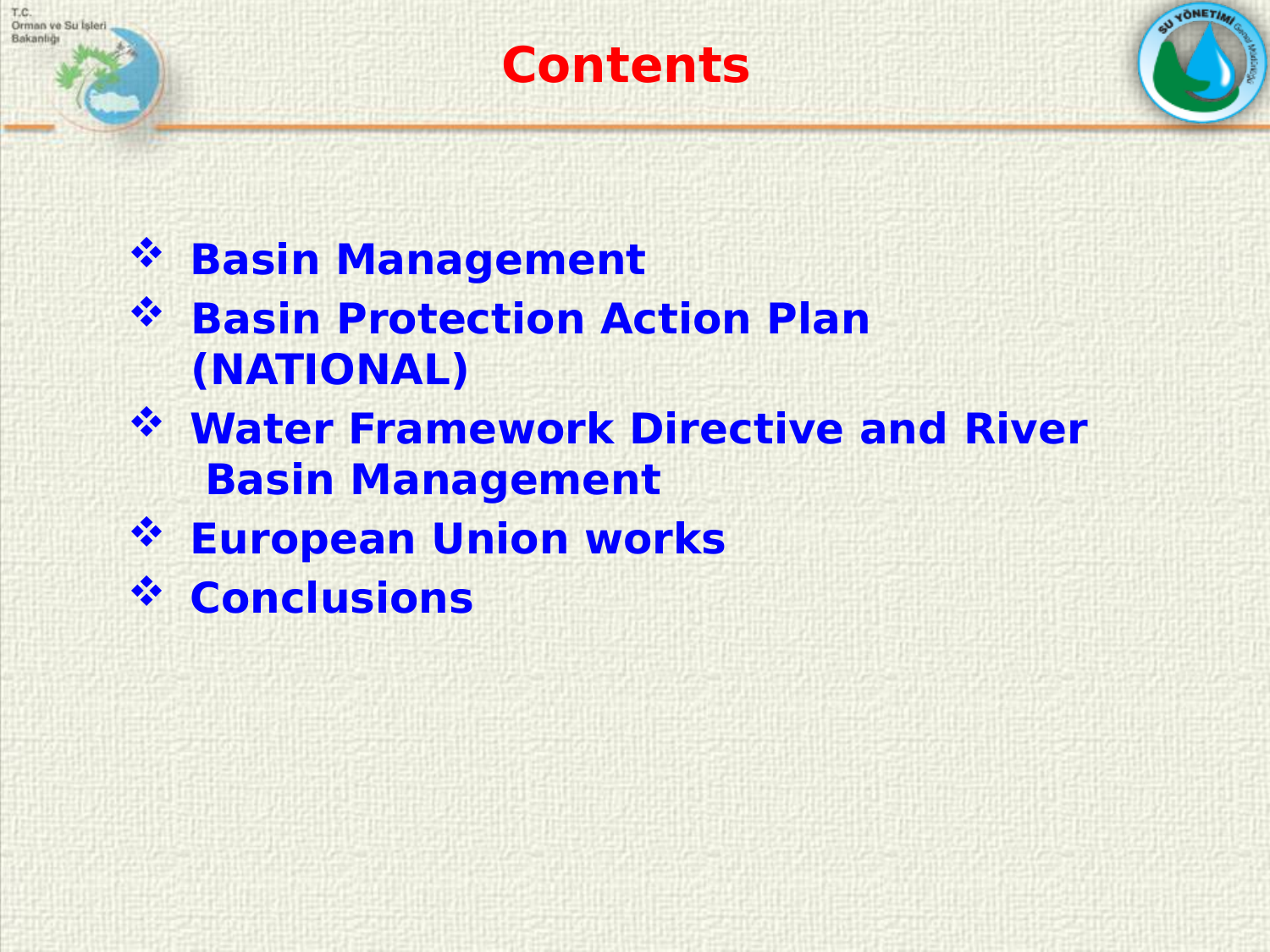

# Contents
 Basin Management
Basin Protection Action Plan (NATIONAL)
 Water Framework Directive and River    Basin Management
 European Union works
 Conclusions